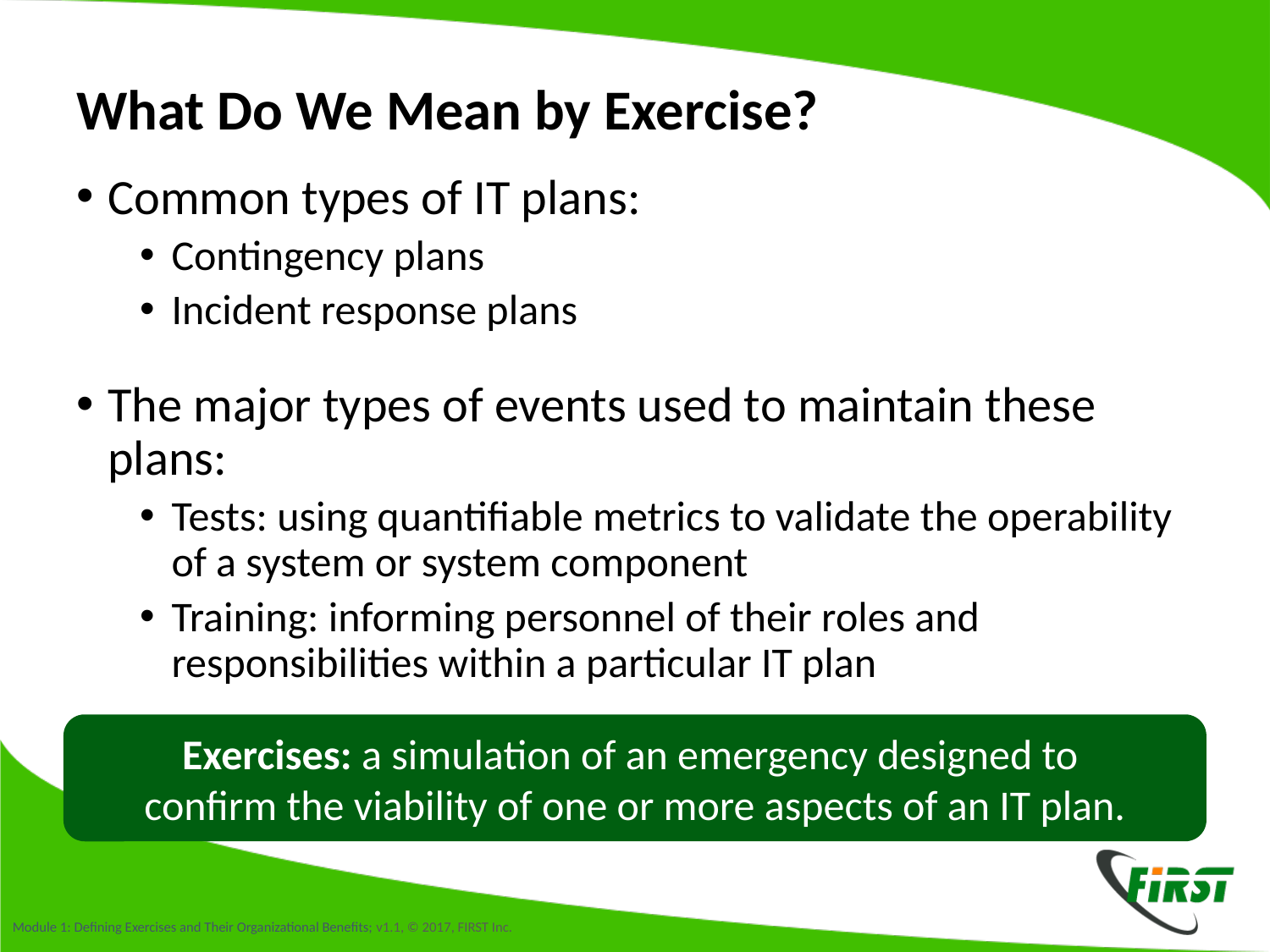

# What Do We Mean by Exercise?
Common types of IT plans:
Contingency plans
Incident response plans
The major types of events used to maintain these plans:
Tests: using quantifiable metrics to validate the operability
of a system or system component
Training: informing personnel of their roles and responsibilities within a particular IT plan
Exercises: a simulation of an emergency designed to
confirm the viability of one or more aspects of an IT plan.